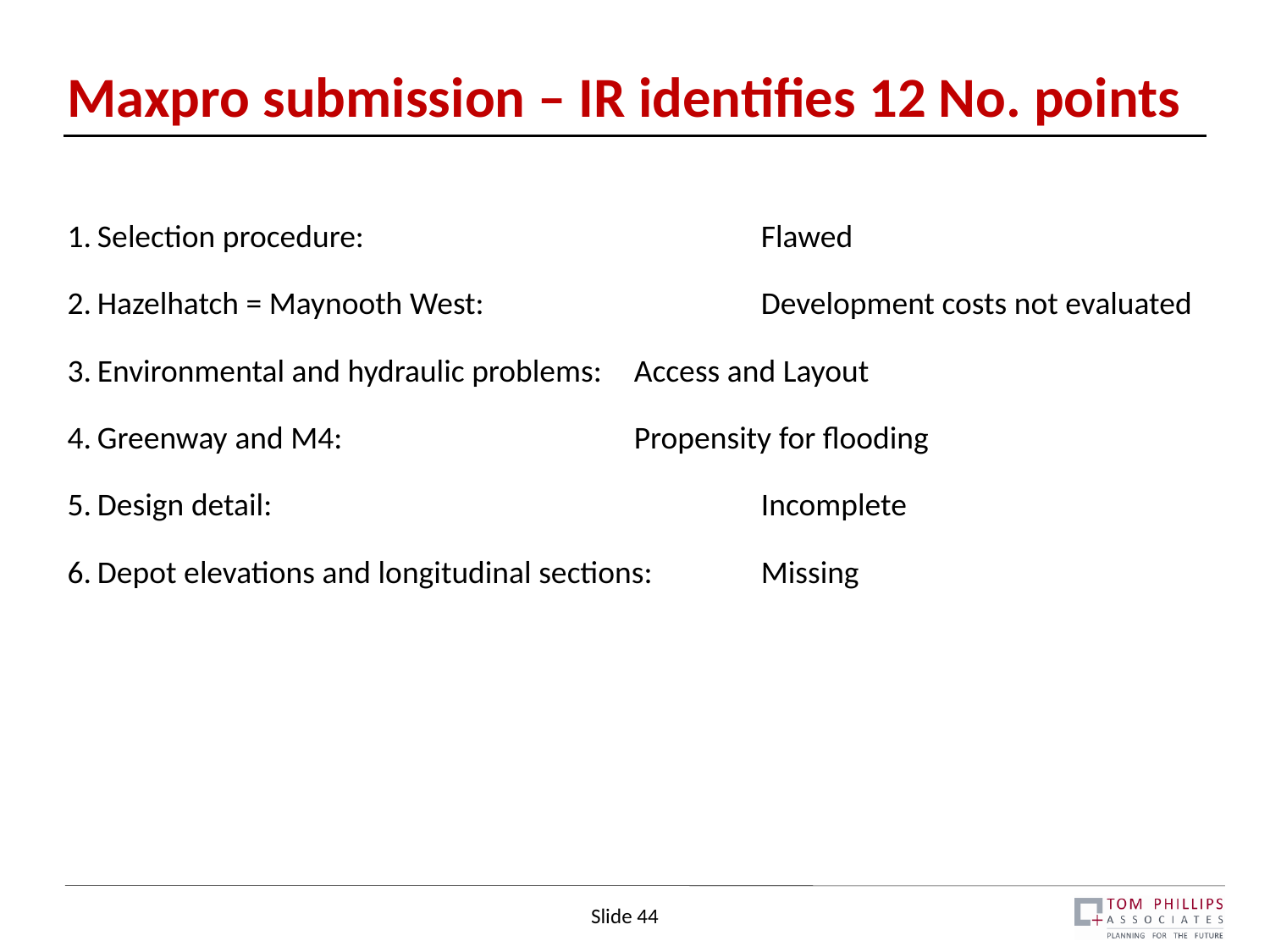

# Maxpro submission – IR identifies 12 No. points

Selection procedure:			    Flawed
Hazelhatch = Maynooth West: 		    Development costs not evaluated
Environmental and hydraulic problems:	    Access and Layout
Greenway and M4:			    Propensity for flooding
Design detail:			    	    Incomplete
Depot elevations and longitudinal sections:	    Missing